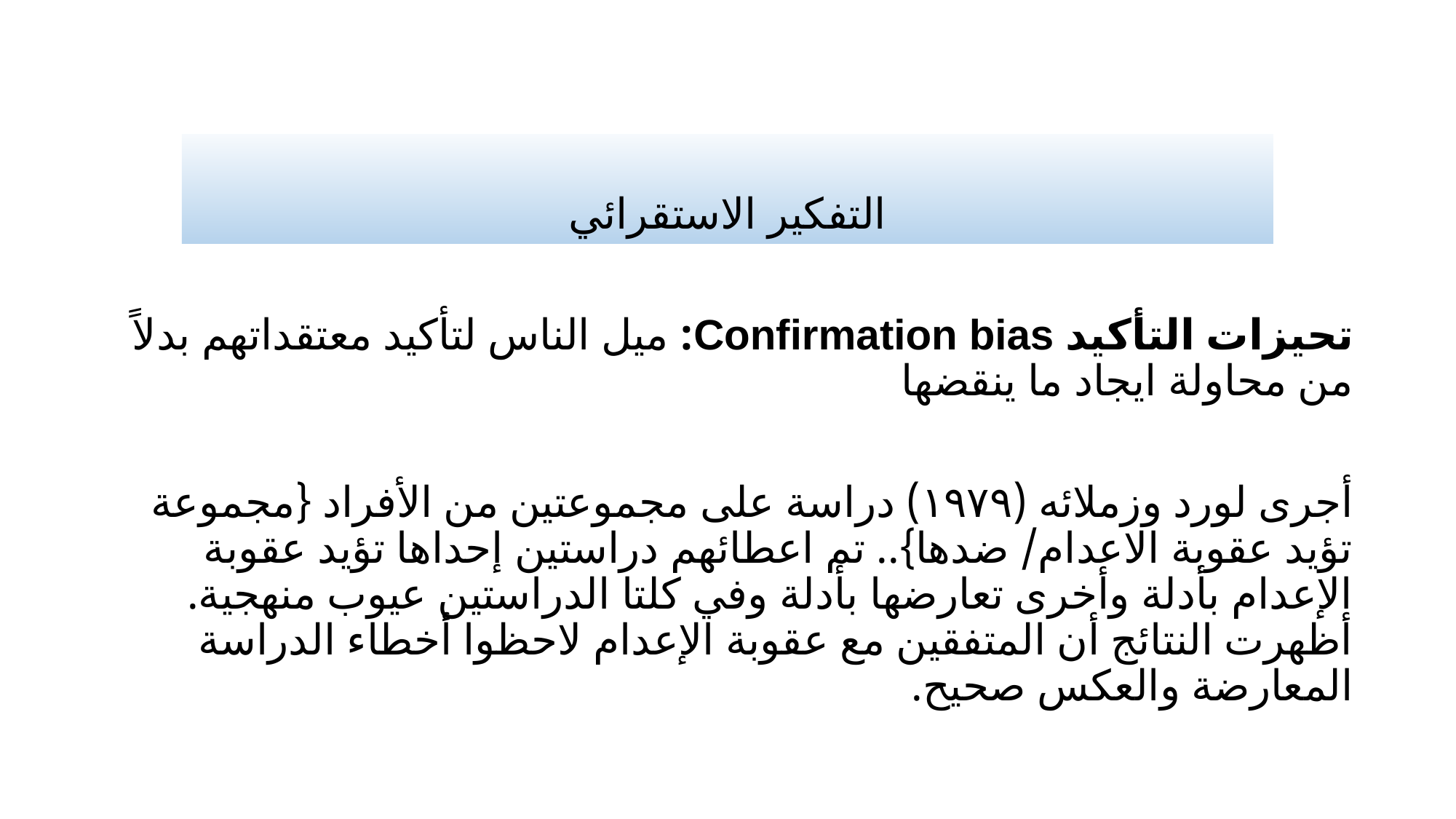

# التفكير الاستقرائي
تحيزات التأكيد Confirmation bias: ميل الناس لتأكيد معتقداتهم بدلاً من محاولة ايجاد ما ينقضها

أجرى لورد وزملائه (١٩٧٩) دراسة على مجموعتين من الأفراد {مجموعة تؤيد عقوبة الاعدام/ ضدها}.. تم اعطائهم دراستين إحداها تؤيد عقوبة الإعدام بأدلة وأخرى تعارضها بأدلة وفي كلتا الدراستين عيوب منهجية. أظهرت النتائج أن المتفقين مع عقوبة الإعدام لاحظوا أخطاء الدراسة المعارضة والعكس صحيح.